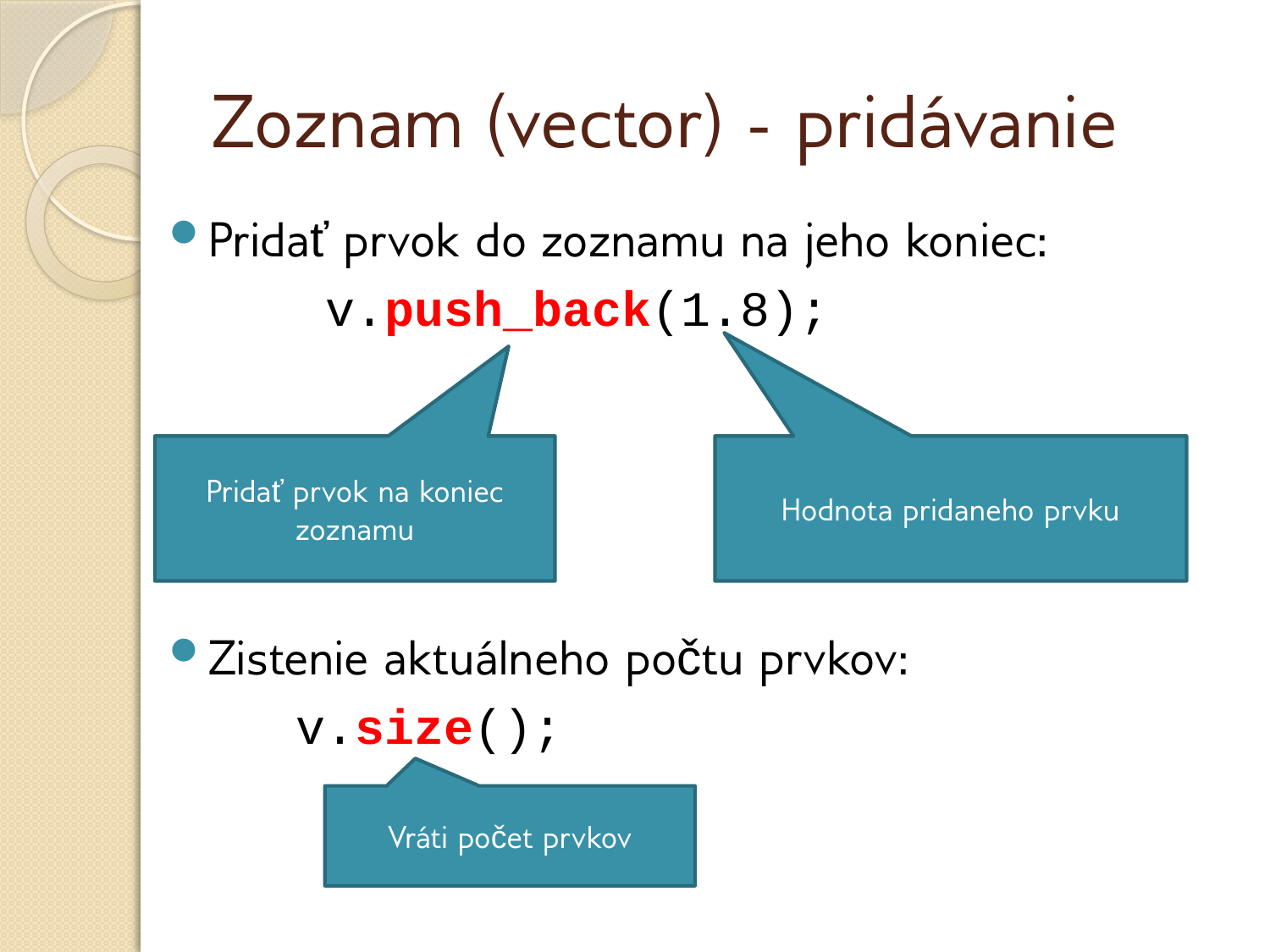

# Zoznam (vector) - pridávanie
Pridať prvok do zoznamu na jeho koniec:
	 v.push_back(1.8);

Zistenie aktuálneho počtu prvkov:
	v.size();

Pridať prvok na koniec zoznamu
Hodnota pridaneho prvku
Vráti počet prvkov